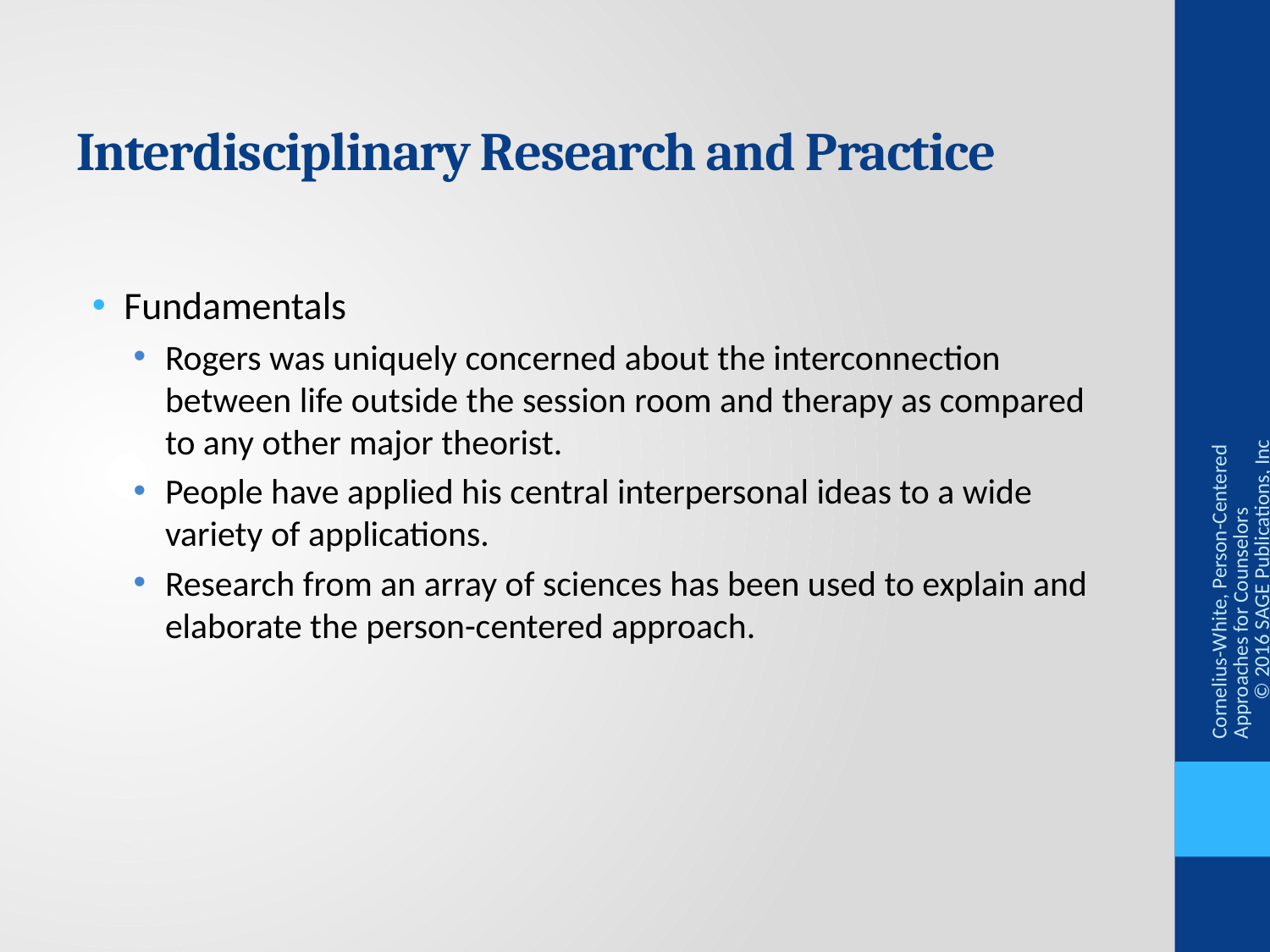

# Interdisciplinary Research and Practice
Fundamentals
Rogers was uniquely concerned about the interconnection between life outside the session room and therapy as compared to any other major theorist.
People have applied his central interpersonal ideas to a wide variety of applications.
Research from an array of sciences has been used to explain and elaborate the person-centered approach.

Cornelius-White, Person-Centered Approaches for Counselors                      © 2016 SAGE Publications, Inc.